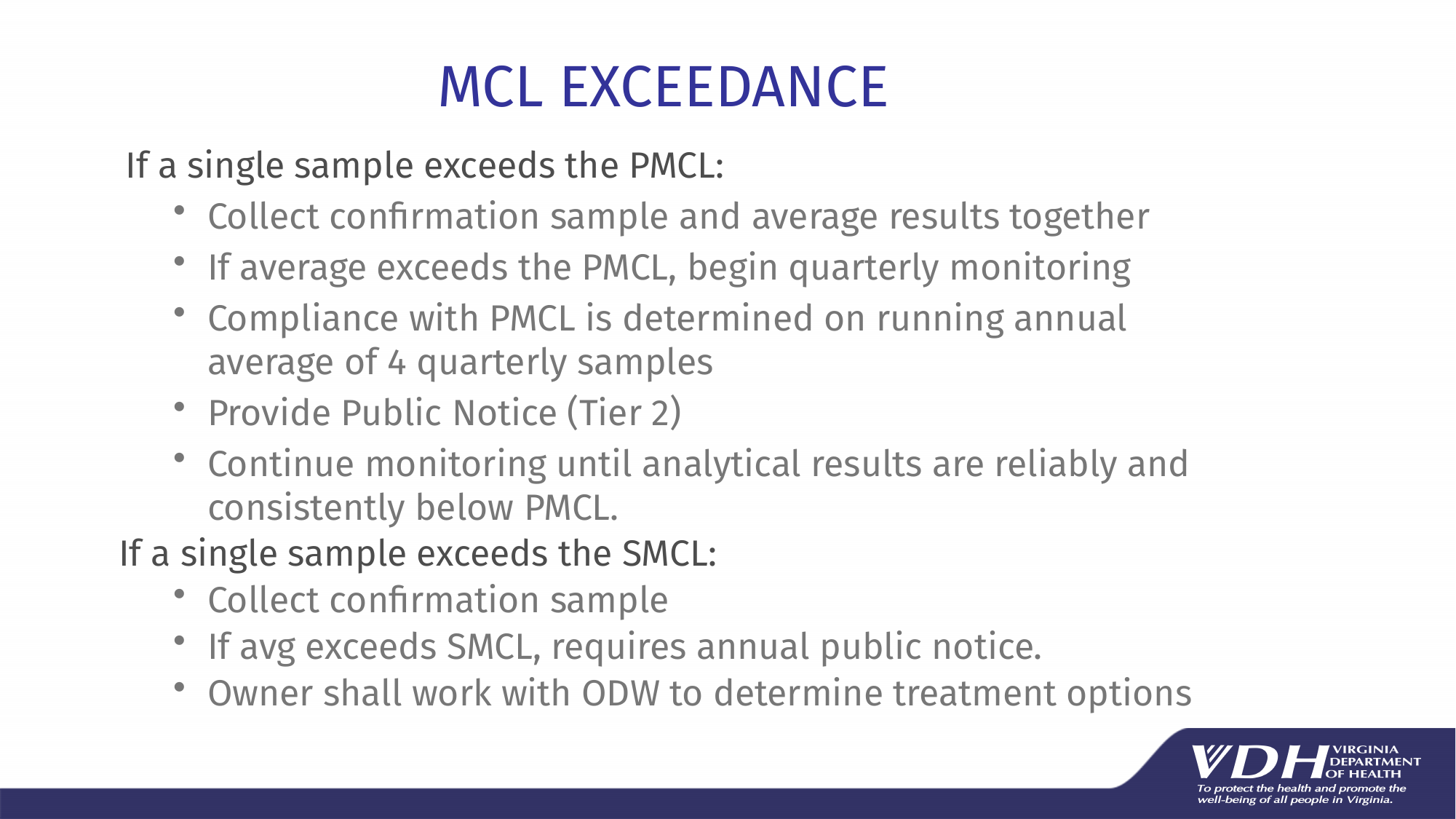

# MCL EXCEEDANCE
If a single sample exceeds the PMCL:
Collect confirmation sample and average results together
If average exceeds the PMCL, begin quarterly monitoring
Compliance with PMCL is determined on running annual average of 4 quarterly samples
Provide Public Notice (Tier 2)
Continue monitoring until analytical results are reliably and consistently below PMCL.
If a single sample exceeds the SMCL:
Collect confirmation sample
If avg exceeds SMCL, requires annual public notice.
Owner shall work with ODW to determine treatment options

10